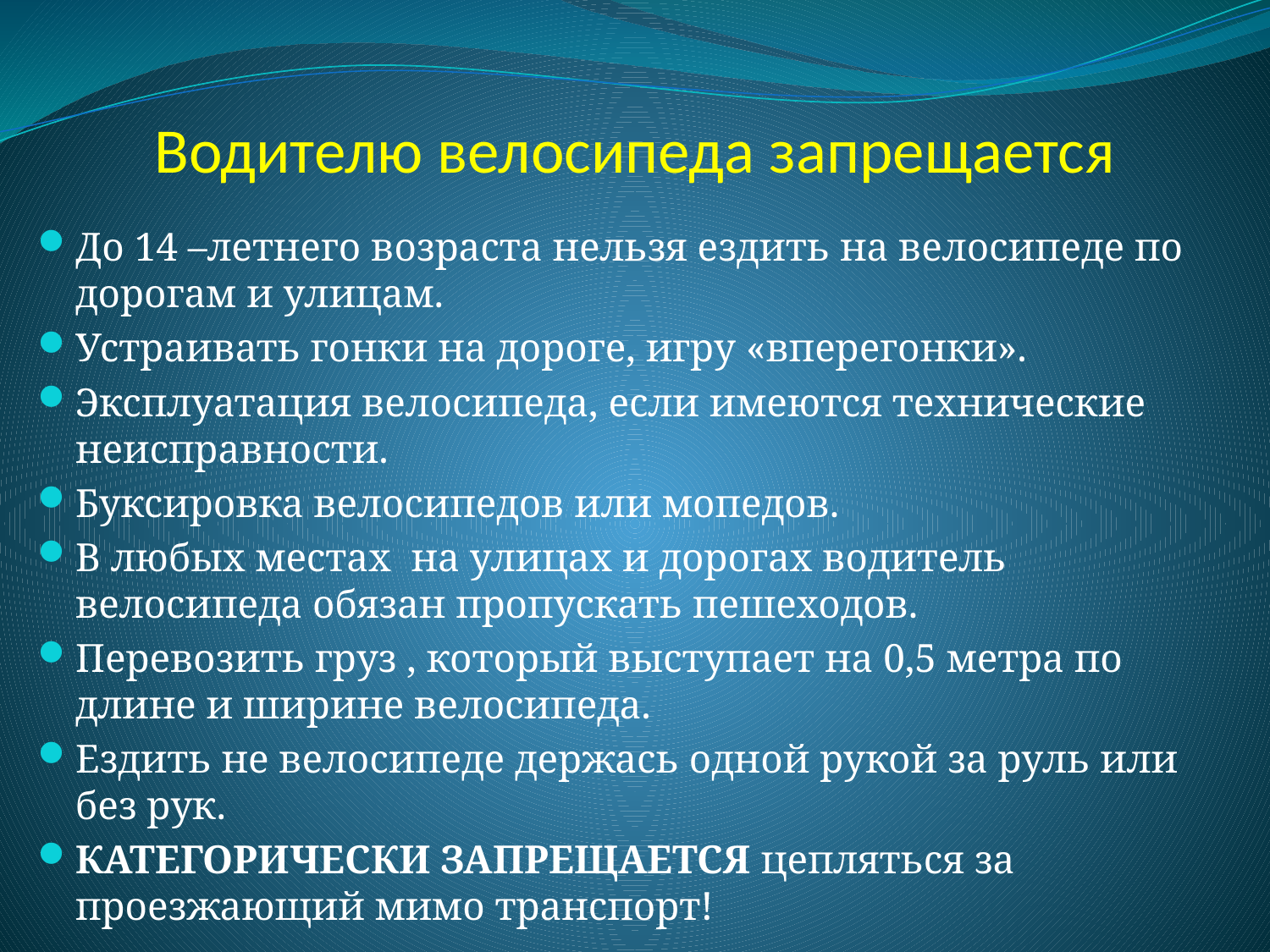

# Водителю велосипеда запрещается
До 14 –летнего возраста нельзя ездить на велосипеде по дорогам и улицам.
Устраивать гонки на дороге, игру «вперегонки».
Эксплуатация велосипеда, если имеются технические неисправности.
Буксировка велосипедов или мопедов.
В любых местах  на улицах и дорогах водитель велосипеда обязан пропускать пешеходов.
Перевозить груз , который выступает на 0,5 метра по длине и ширине велосипеда.
Ездить не велосипеде держась одной рукой за руль или без рук.
КАТЕГОРИЧЕСКИ ЗАПРЕЩАЕТСЯ цепляться за проезжающий мимо транспорт!